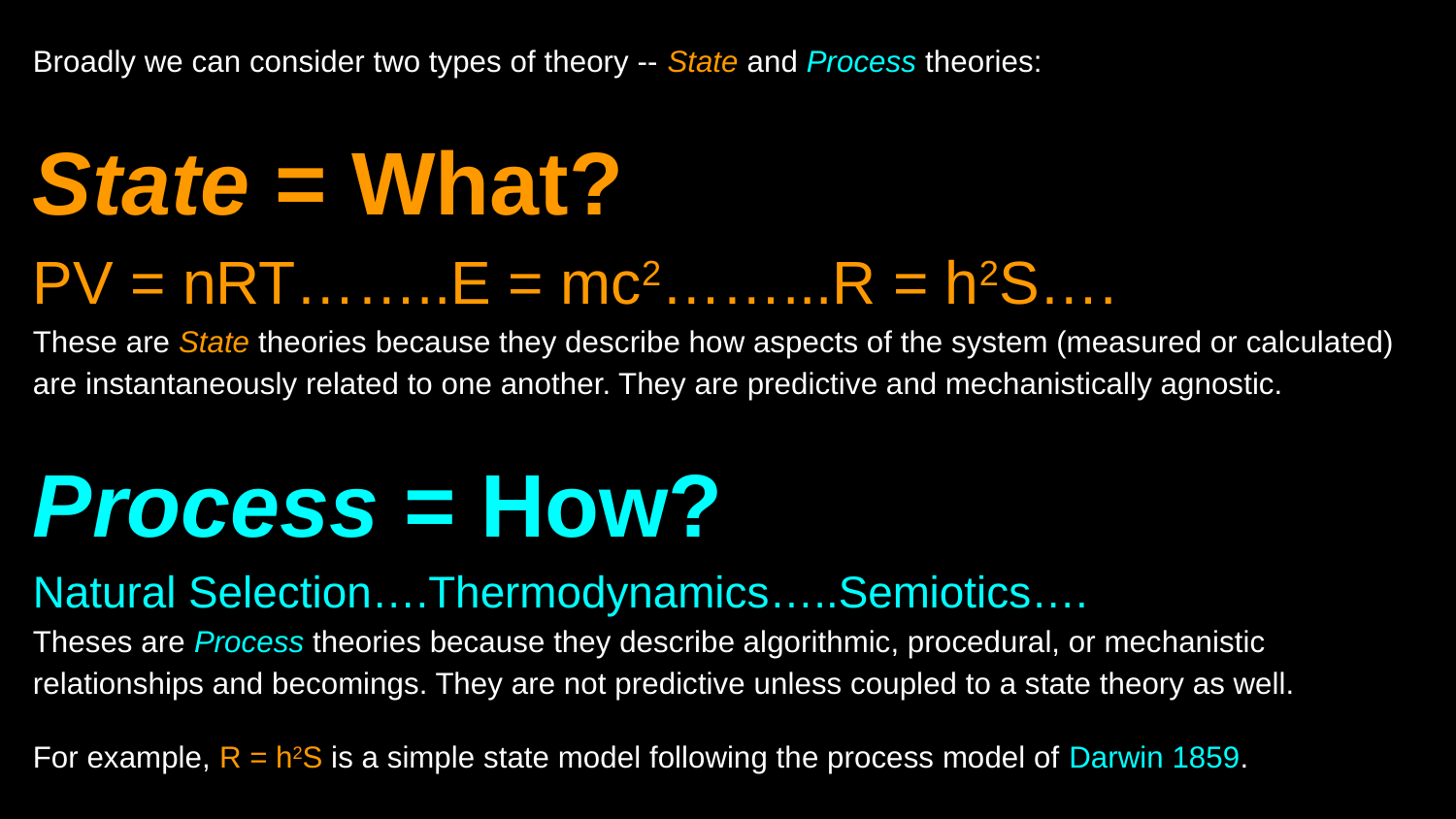

Broadly we can consider two types of theory -- State and Process theories:
State = What?
PV = nRT……..E = mc2……...R = h2S….
These are State theories because they describe how aspects of the system (measured or calculated) are instantaneously related to one another. They are predictive and mechanistically agnostic.
Process = How?
Natural Selection….Thermodynamics…..Semiotics….
Theses are Process theories because they describe algorithmic, procedural, or mechanistic relationships and becomings. They are not predictive unless coupled to a state theory as well.
For example, R = h2S is a simple state model following the process model of Darwin 1859.